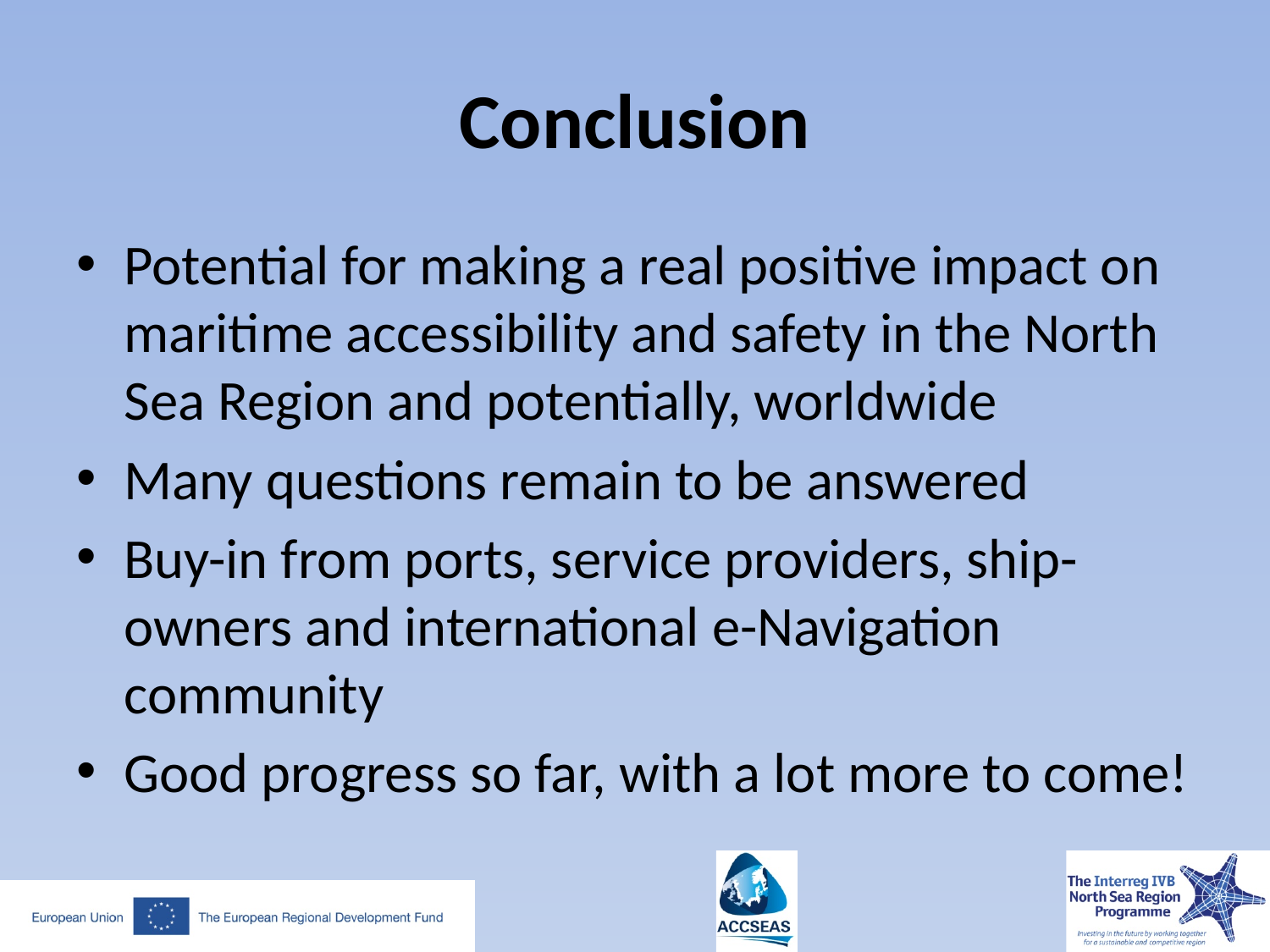

# Conclusion
Potential for making a real positive impact on maritime accessibility and safety in the North Sea Region and potentially, worldwide
Many questions remain to be answered
Buy-in from ports, service providers, ship-owners and international e-Navigation community
Good progress so far, with a lot more to come!